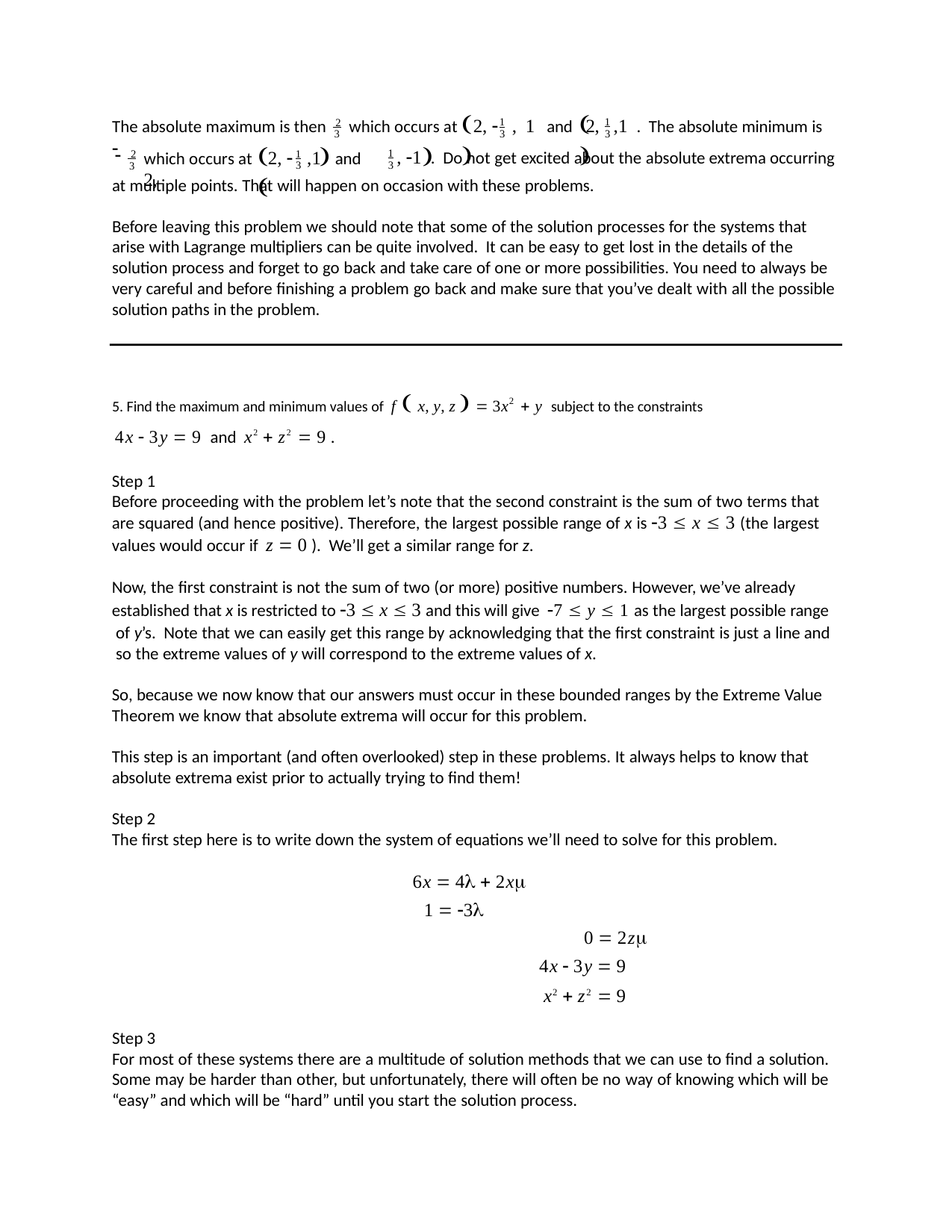

(	)
(	)
The absolute maximum is then	which occurs at    2, −   , −
1 and 2,
,1 . The absolute minimum is
1
1
3
 2
3
3
(	)	(
)
, −1 . Do not get excited about the absolute extrema occurring
which occurs at    2, −   ,1   and    2,
1
1
3
 2
3
3
at multiple points. That will happen on occasion with these problems.

Before leaving this problem we should note that some of the solution processes for the systems that  arise with Lagrange multipliers can be quite involved. It can be easy to get lost in the details of the  solution process and forget to go back and take care of one or more possibilities. You need to always be  very careful and before finishing a problem go back and make sure that you’ve dealt with all the possible  solution paths in the problem.

5. Find the maximum and minimum values of f ( x, y, z ) = 3x2 + y subject to the constraints
4x − 3y = 9  and  x2  + z2  = 9 .

Step 1
Before proceeding with the problem let’s note that the second constraint is the sum of two terms that  are squared (and hence positive). Therefore, the largest possible range of x is −3 ≤ x ≤ 3 (the largest  values would occur if z = 0 ).  We’ll get a similar range for z.
Now, the first constraint is not the sum of two (or more) positive numbers. However, we’ve already  established that x is restricted to −3 ≤ x ≤ 3 and this will give −7 ≤ y ≤ 1 as the largest possible range  of y’s. Note that we can easily get this range by acknowledging that the first constraint is just a line and  so the extreme values of y will correspond to the extreme values of x.

So, because we now know that our answers must occur in these bounded ranges by the Extreme Value  Theorem we know that absolute extrema will occur for this problem.

This step is an important (and often overlooked) step in these problems. It always helps to know that  absolute extrema exist prior to actually trying to find them!

Step 2
The first step here is to write down the system of equations we’ll need to solve for this problem.

6x = 4λ + 2xμ
1 = −3λ
0 = 2zμ
4x − 3y = 9
x2  + z2  = 9

Step 3
For most of these systems there are a multitude of solution methods that we can use to find a solution.  Some may be harder than other, but unfortunately, there will often be no way of knowing which will be  “easy” and which will be “hard” until you start the solution process.